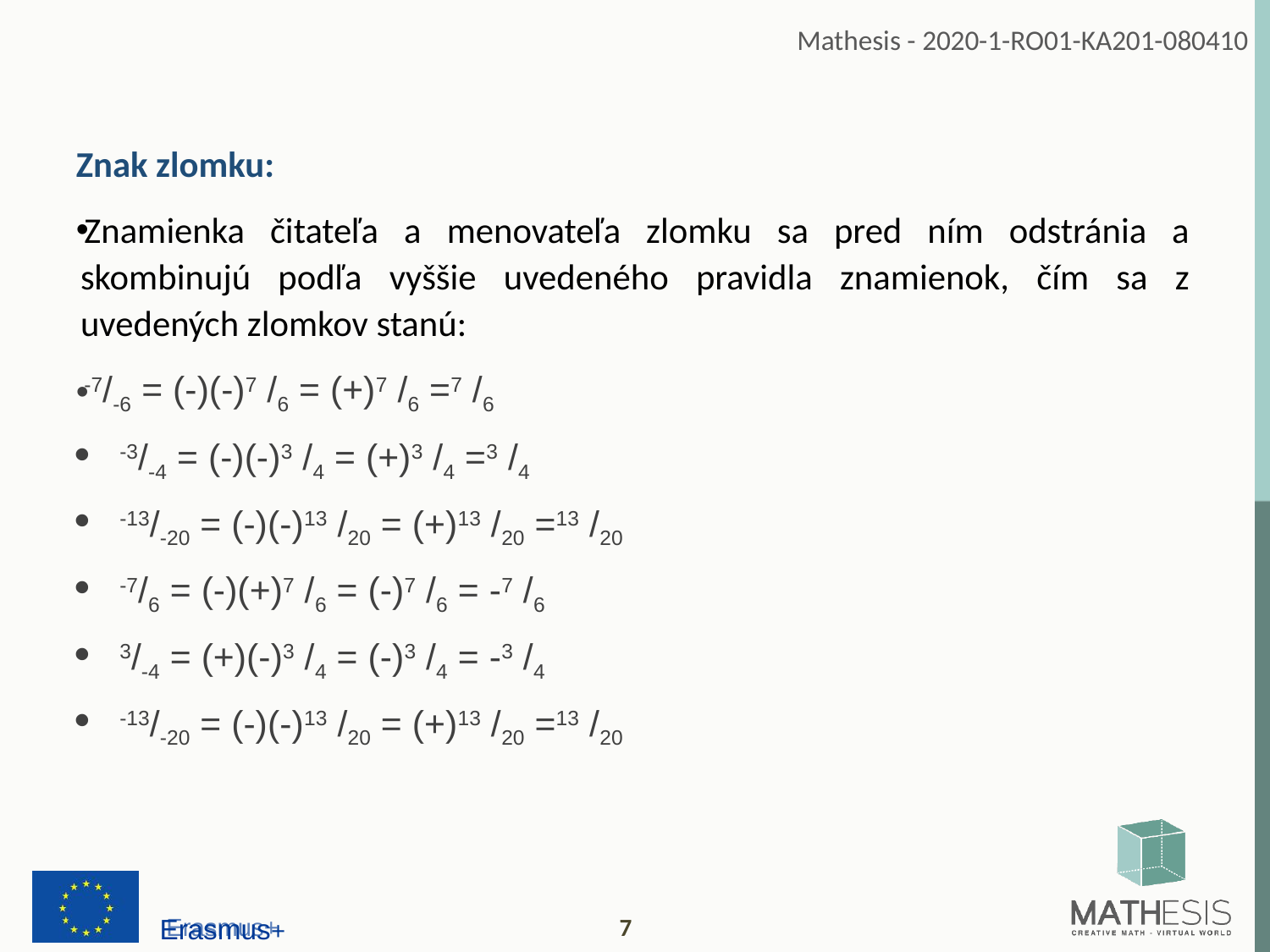

Znak zlomku:
Znamienka čitateľa a menovateľa zlomku sa pred ním odstránia a skombinujú podľa vyššie uvedeného pravidla znamienok, čím sa z uvedených zlomkov stanú:
-7/-6 = (-)(-)7 /6 = (+)7 /6 =7 /6
-3/-4 = (-)(-)3 /4 = (+)3 /4 =3 /4
-13/-20 = (-)(-)13 /20 = (+)13 /20 =13 /20
-7/6 = (-)(+)7 /6 = (-)7 /6 = -7 /6
3/-4 = (+)(-)3 /4 = (-)3 /4 = -3 /4
-13/-20 = (-)(-)13 /20 = (+)13 /20 =13 /20